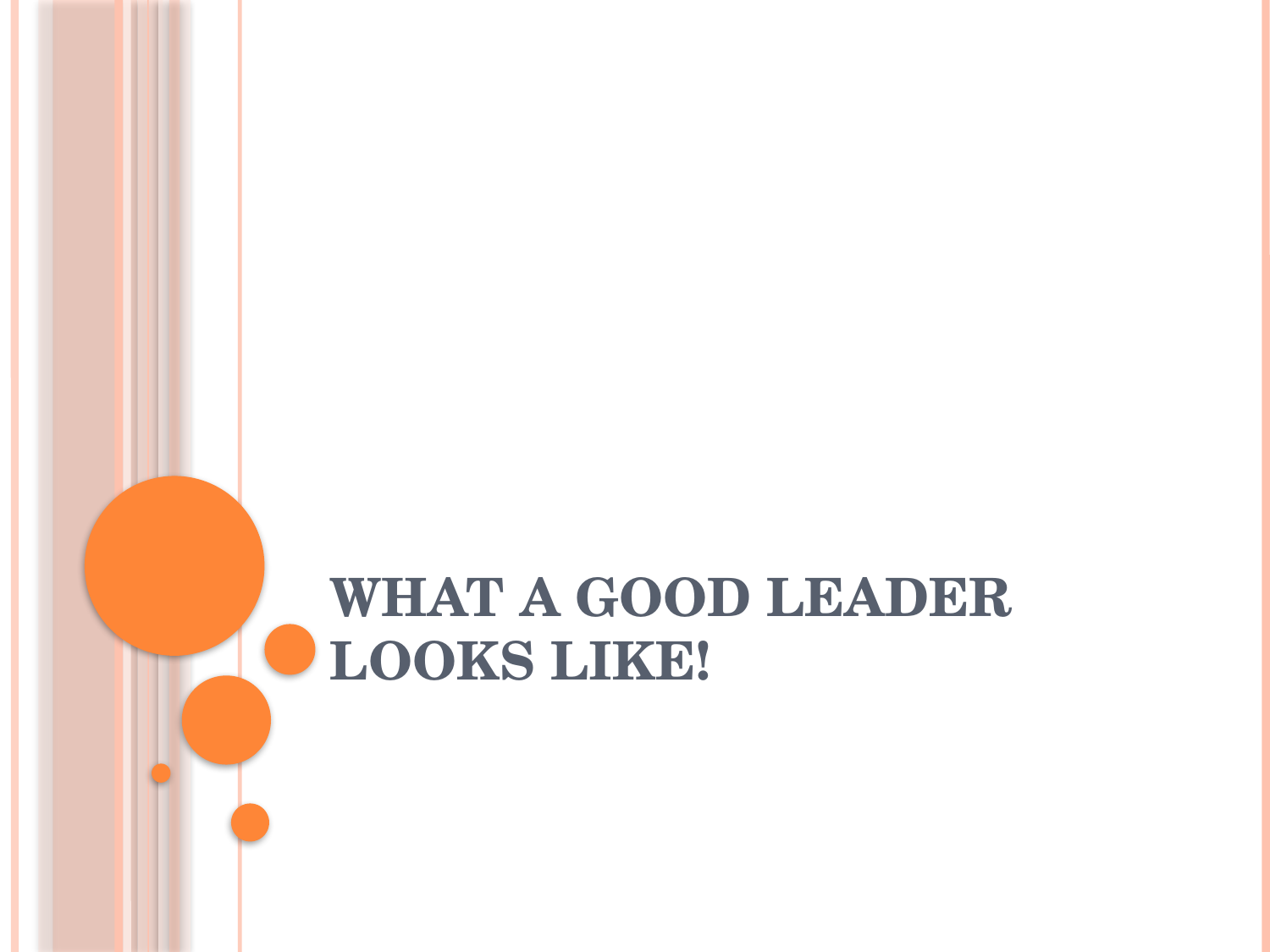

# What a good leader looks like!